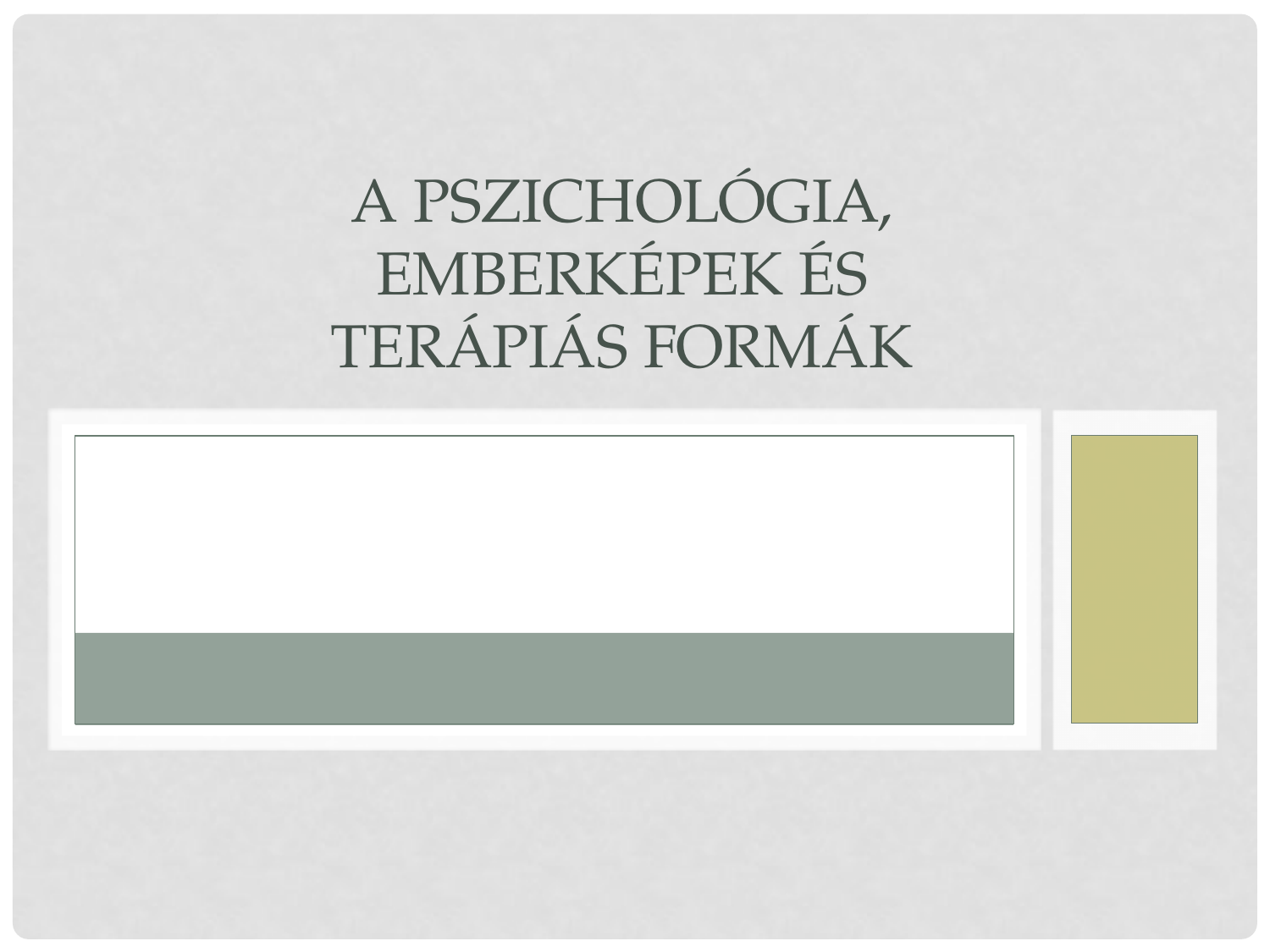

# A pszichológia, emberképek és terápiás formák